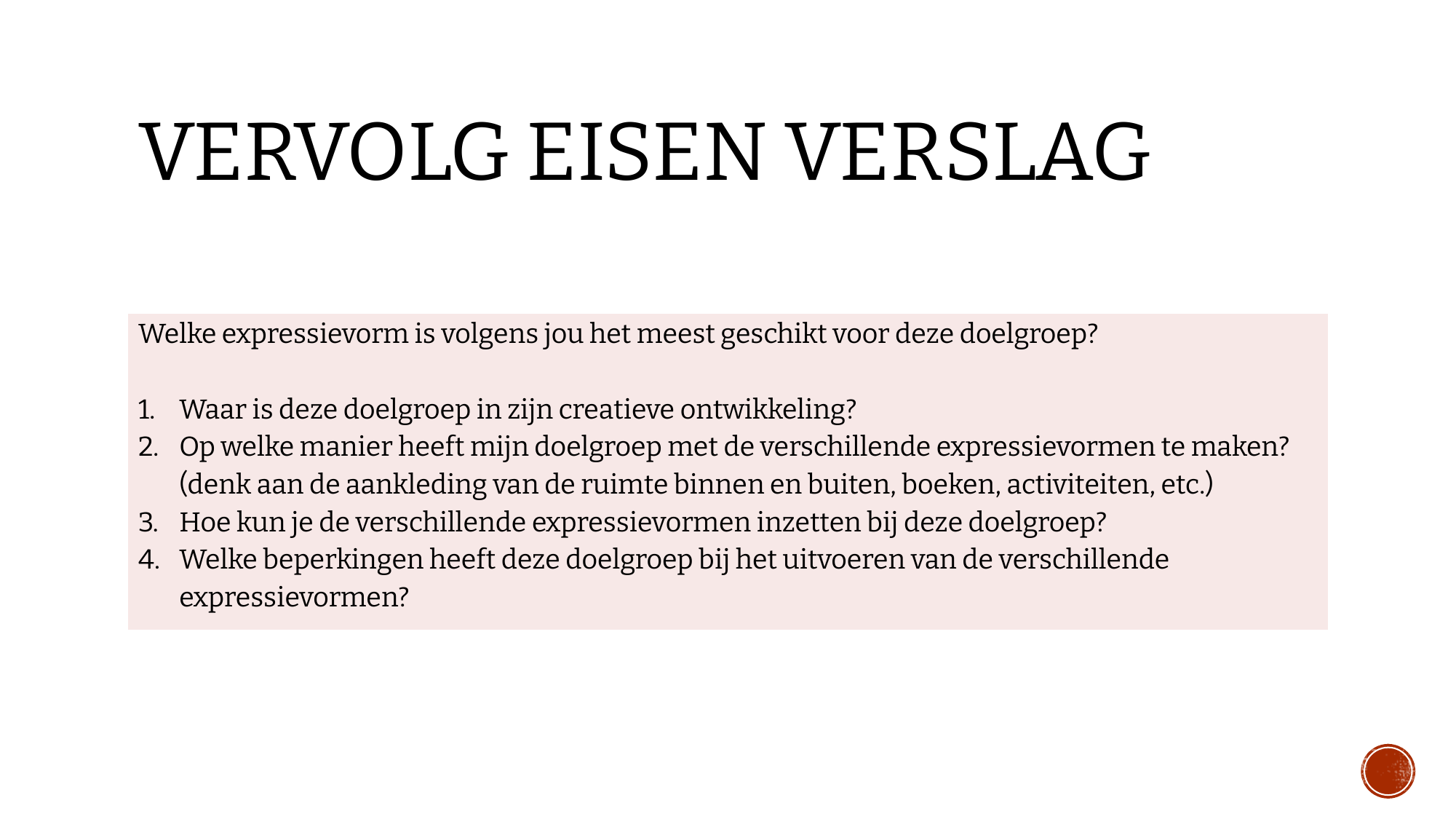

# Vervolg eisen verslag
| Welke expressievorm is volgens jou het meest geschikt voor deze doelgroep? Waar is deze doelgroep in zijn creatieve ontwikkeling? Op welke manier heeft mijn doelgroep met de verschillende expressievormen te maken? (denk aan de aankleding van de ruimte binnen en buiten, boeken, activiteiten, etc.) Hoe kun je de verschillende expressievormen inzetten bij deze doelgroep? Welke beperkingen heeft deze doelgroep bij het uitvoeren van de verschillende expressievormen? |
| --- |